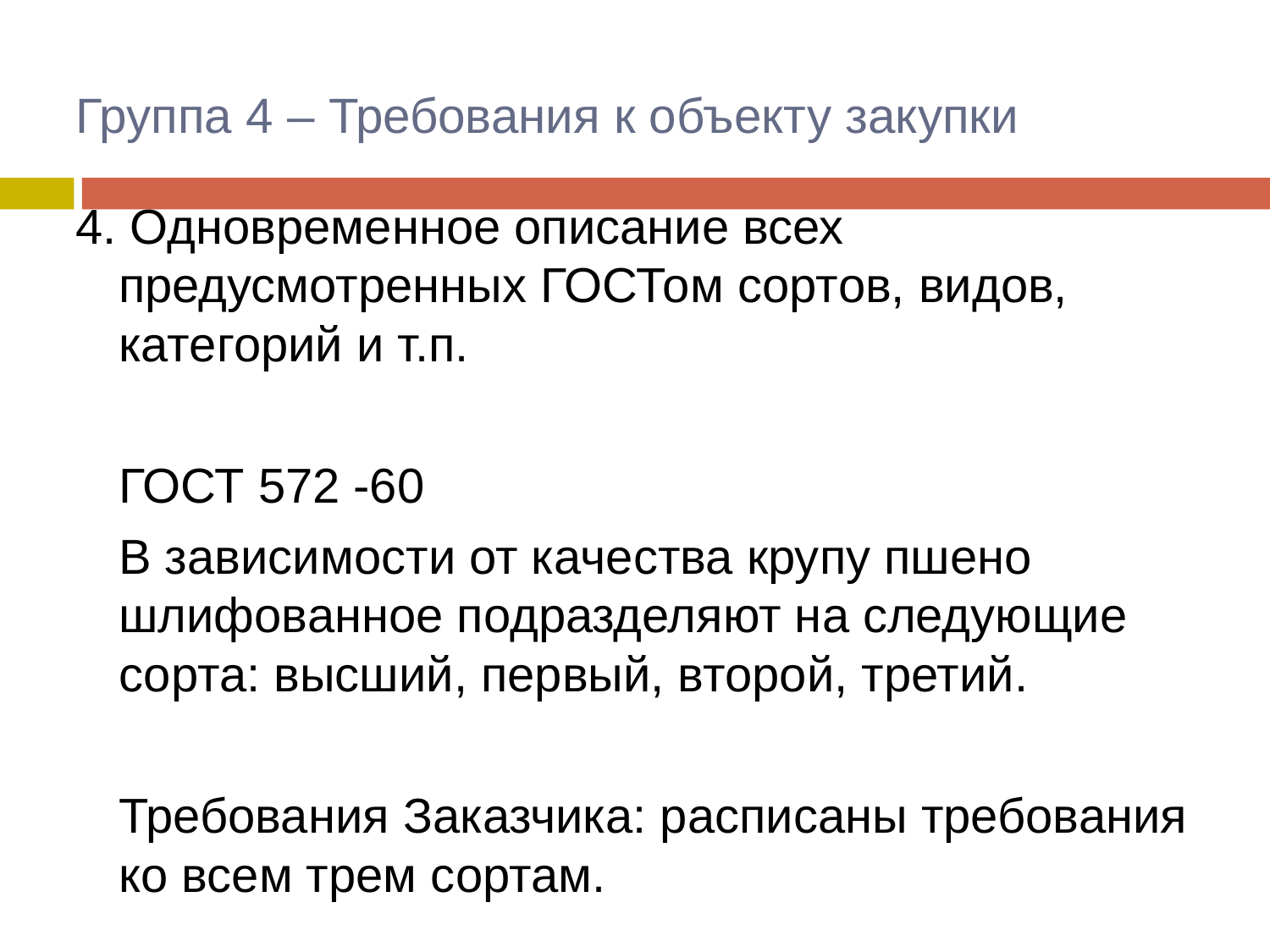

# Группа 4 – Требования к объекту закупки

4. Одновременное описание всех предусмотренных ГОСТом сортов, видов, категорий и т.п.

	ГОСТ 572 -60
	В зависимости от качества крупу пшено шлифованное подразделяют на следующие сорта: высший, первый, второй, третий.

	Требования Заказчика: расписаны требования ко всем трем сортам.